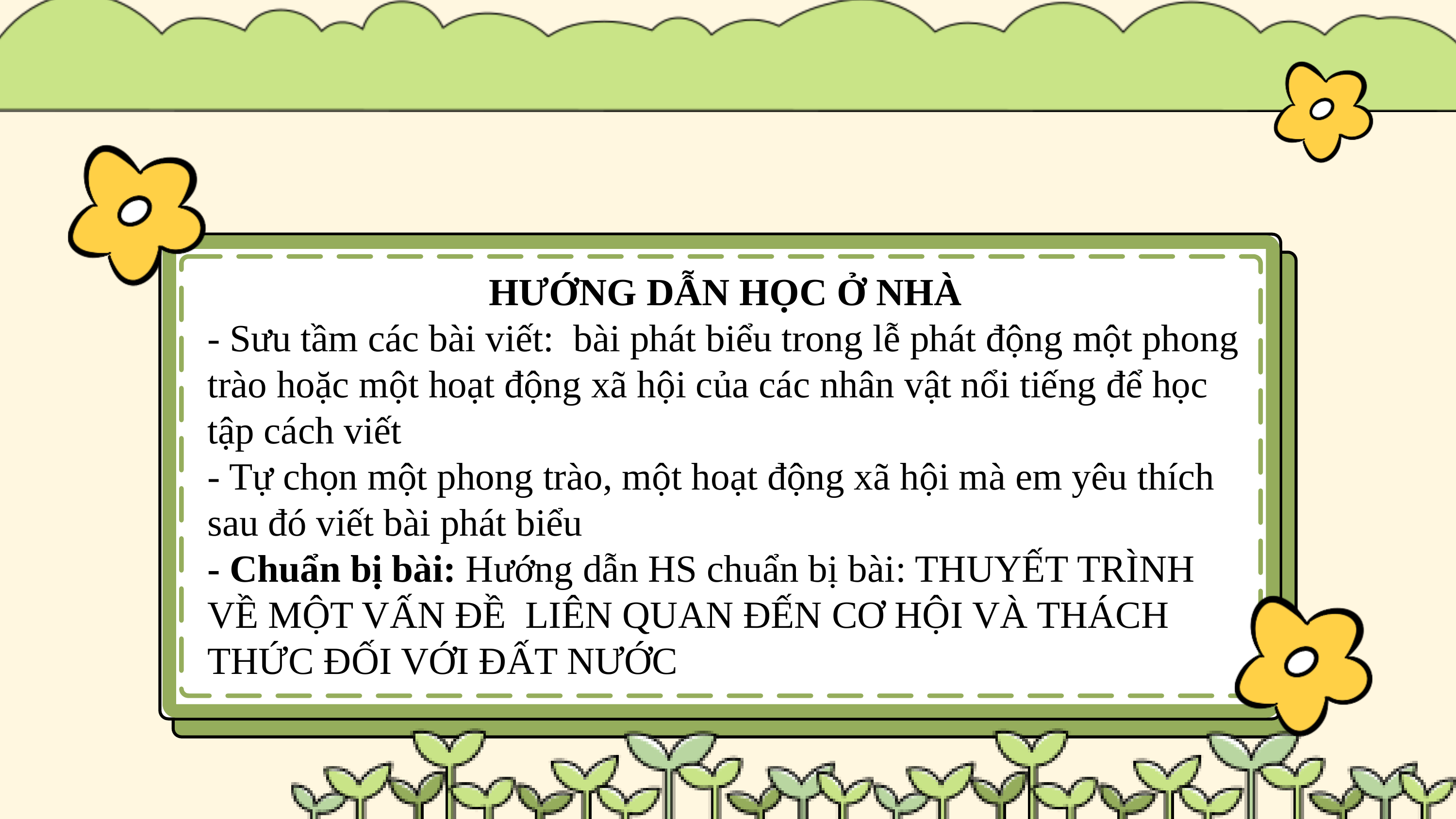

HƯỚNG DẪN HỌC Ở NHÀ
- Sưu tầm các bài viết:  bài phát biểu trong lễ phát động một phong trào hoặc một hoạt động xã hội của các nhân vật nổi tiếng để học tập cách viết
- Tự chọn một phong trào, một hoạt động xã hội mà em yêu thích sau đó viết bài phát biểu
- Chuẩn bị bài: Hướng dẫn HS chuẩn bị bài: THUYẾT TRÌNH VỀ MỘT VẤN ĐỀ  LIÊN QUAN ĐẾN CƠ HỘI VÀ THÁCH THỨC ĐỐI VỚI ĐẤT NƯỚC